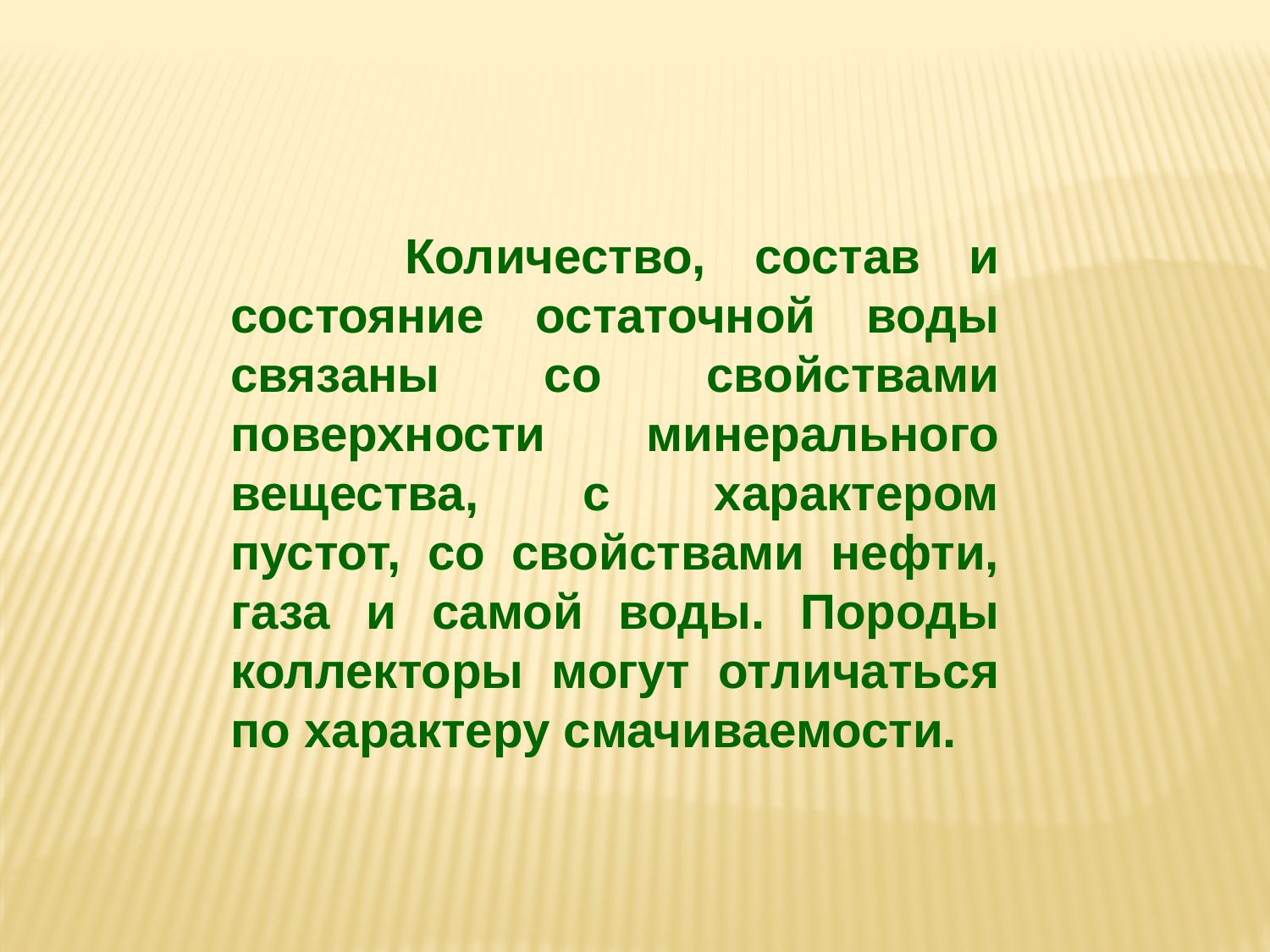

Количество, состав и состояние остаточной воды связаны со свойствами поверхности минерального вещества, с характером пустот, со свойствами нефти, газа и самой воды. Породы коллекторы могут отличаться по характеру смачиваемости.